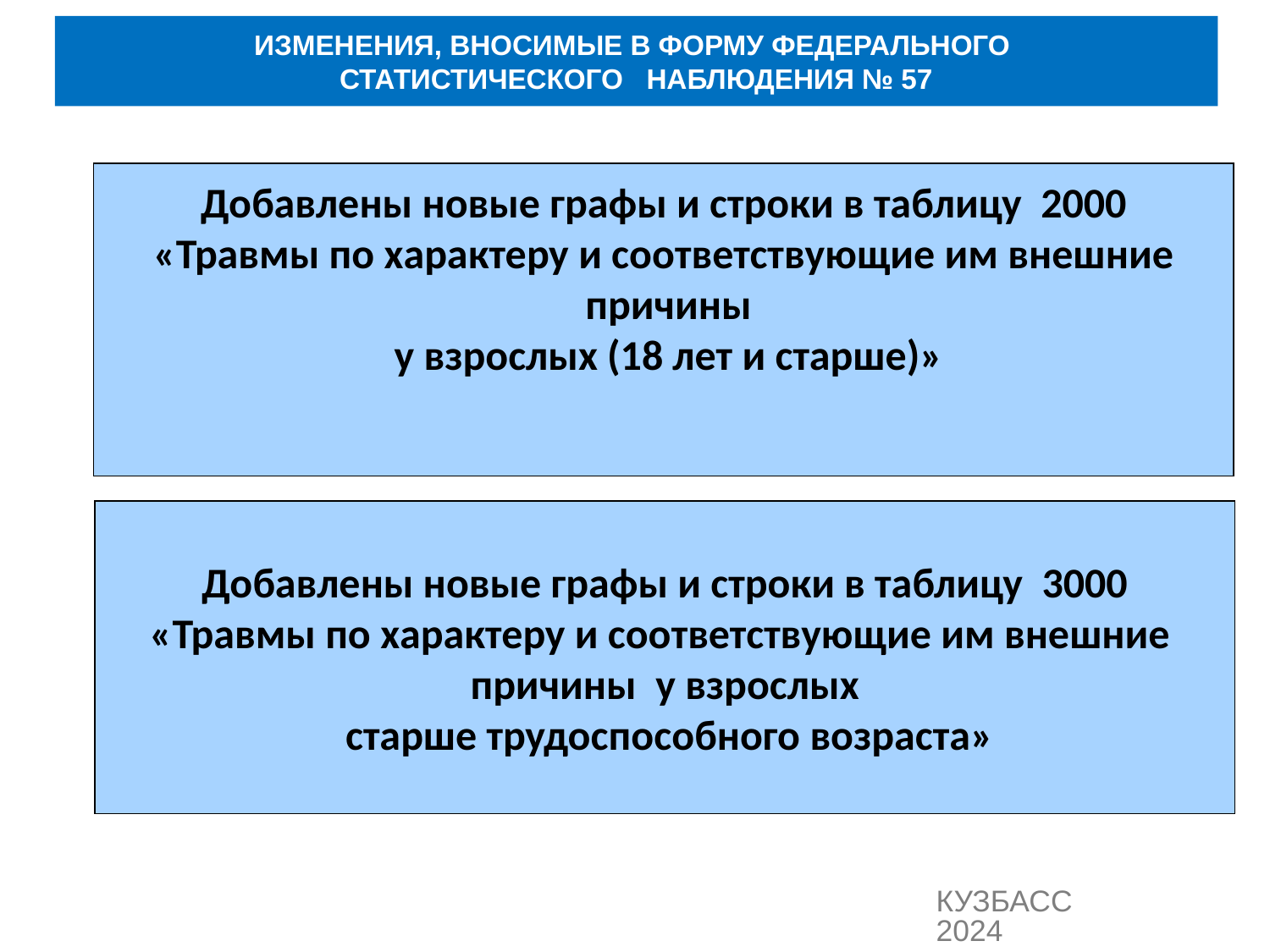

ИЗМЕНЕНИЯ, ВНОСИМЫЕ В ФОРМУ ФЕДЕРАЛЬНОГО
СТАТИСТИЧЕСКОГО   НАБЛЮДЕНИЯ № 57

Добавлены новые графы и строки в таблицу  2000
«Травмы по характеру и соответствующие им внешние
 причины
 у взрослых (18 лет и старше)»

Добавлены новые графы и строки в таблицу  3000
«Травмы по характеру и соответствующие им внешние
причины  у взрослых
 старше трудоспособного возраста»
КУЗБАСС 2024